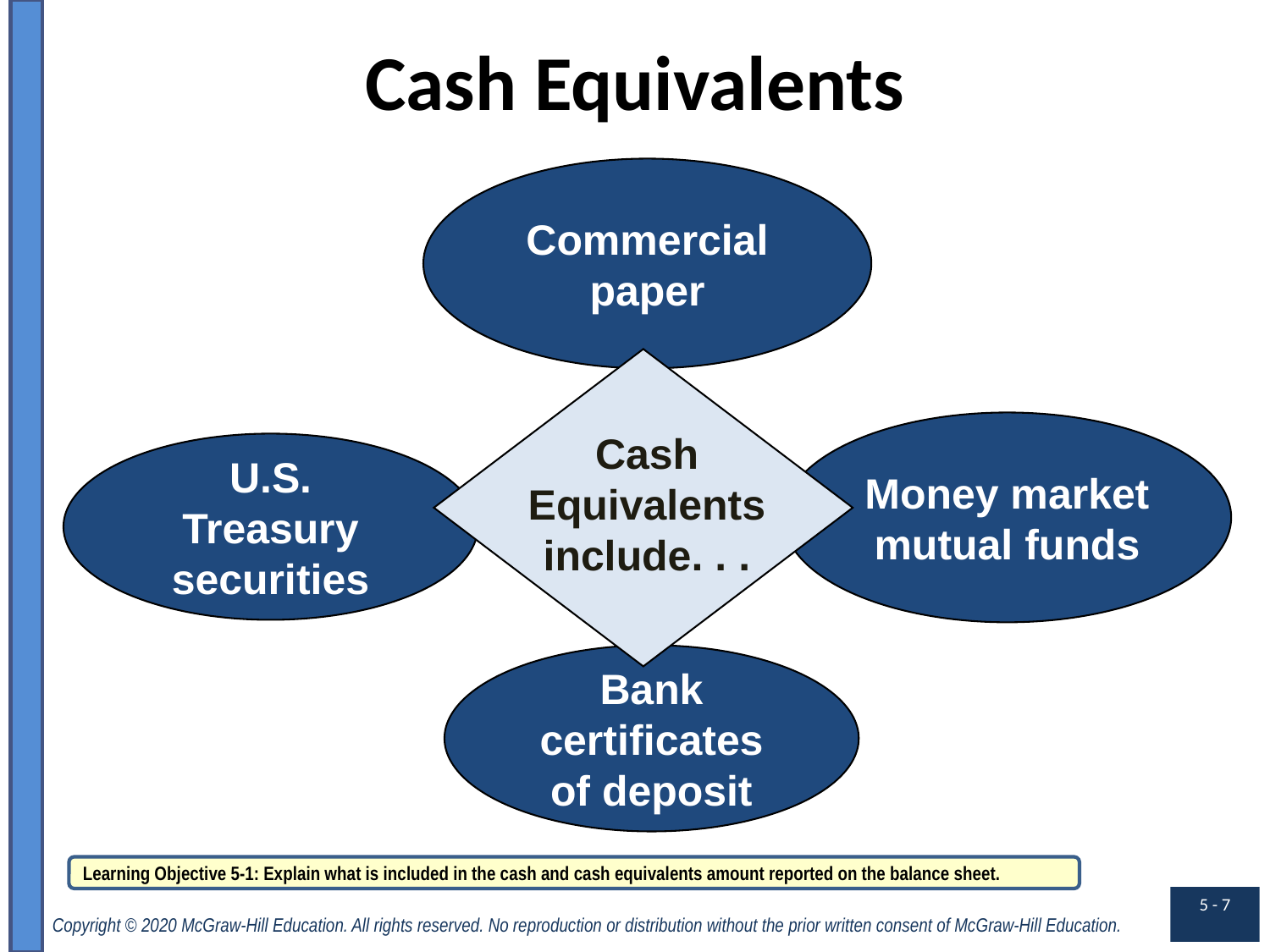

# Cash Equivalents
Commercial paper

Cash Equivalents include. . .
Money market mutual funds
U.S. Treasury securities
Bank certificates of deposit
Learning Objective 5-1: Explain what is included in the cash and cash equivalents amount reported on the balance sheet.